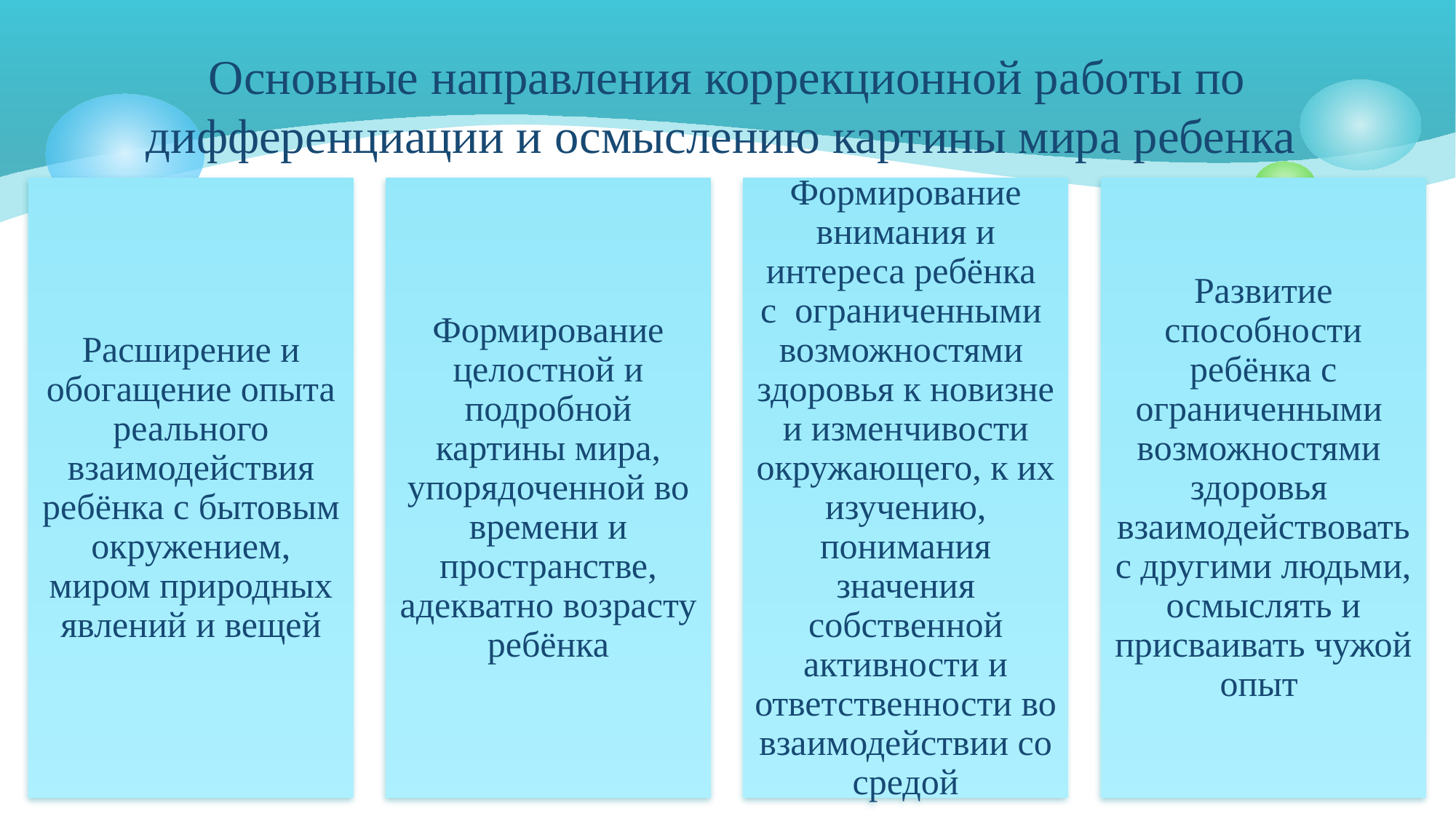

Основные направления коррекционной работы по дифференциации и осмыслению картины мира ребенка
Расширение и обогащение опыта реального взаимодействия ребёнка с бытовым окружением, миром природных явлений и вещей
Формирование целостной и подробной картины мира, упорядоченной во времени и пространстве, адекватно возрасту ребёнка
Формирование внимания и интереса ребёнка  с  ограниченными  возможностями  здоровья к новизне и изменчивости окружающего, к их изучению, понимания значения собственной активности и ответственности во взаимодействии со средой
Развитие способности ребёнка с ограниченными  возможностями  здоровья  взаимодействовать с другими людьми, осмыслять и присваивать чужой опыт